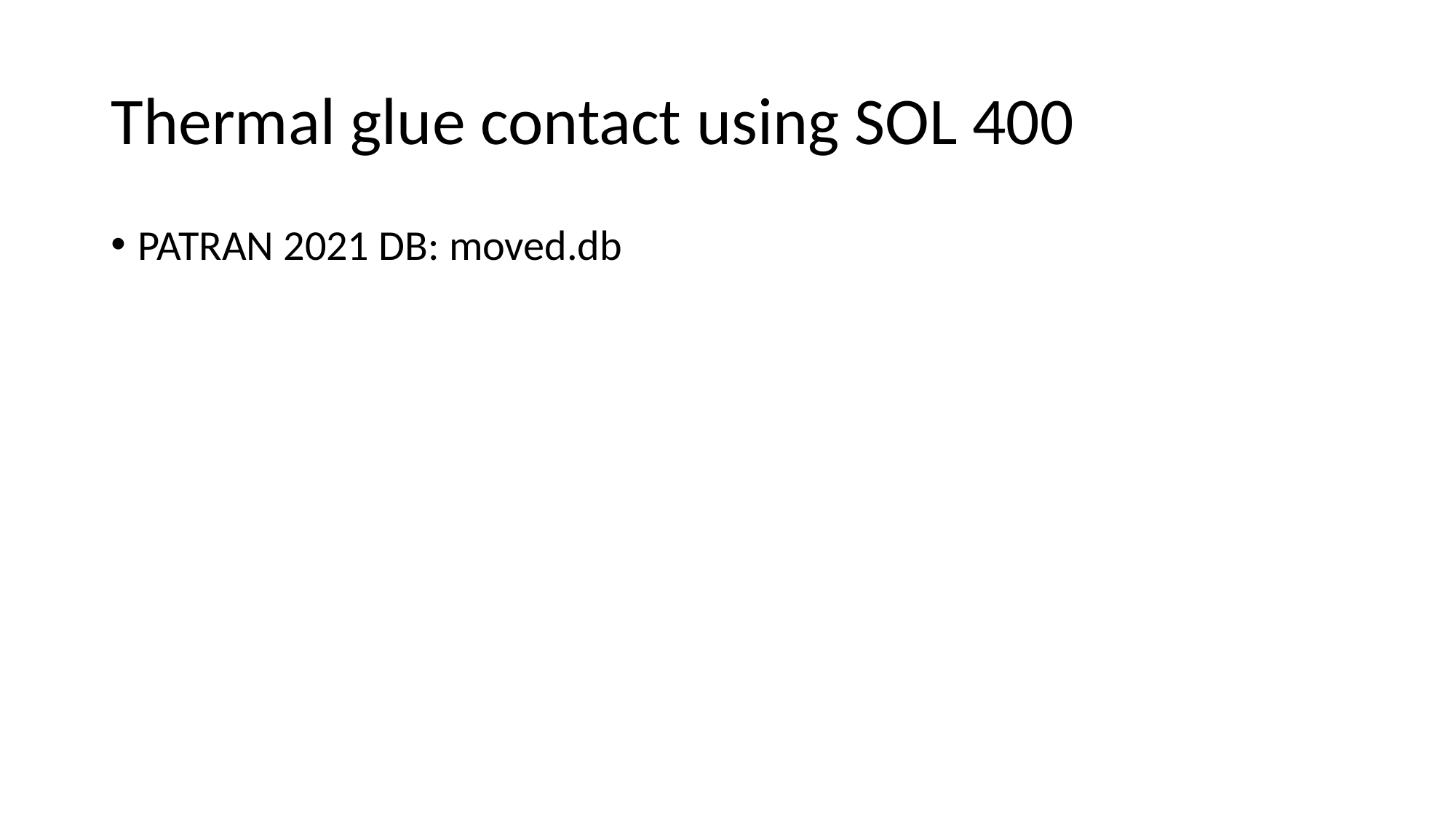

# Thermal glue contact using SOL 400
PATRAN 2021 DB: moved.db